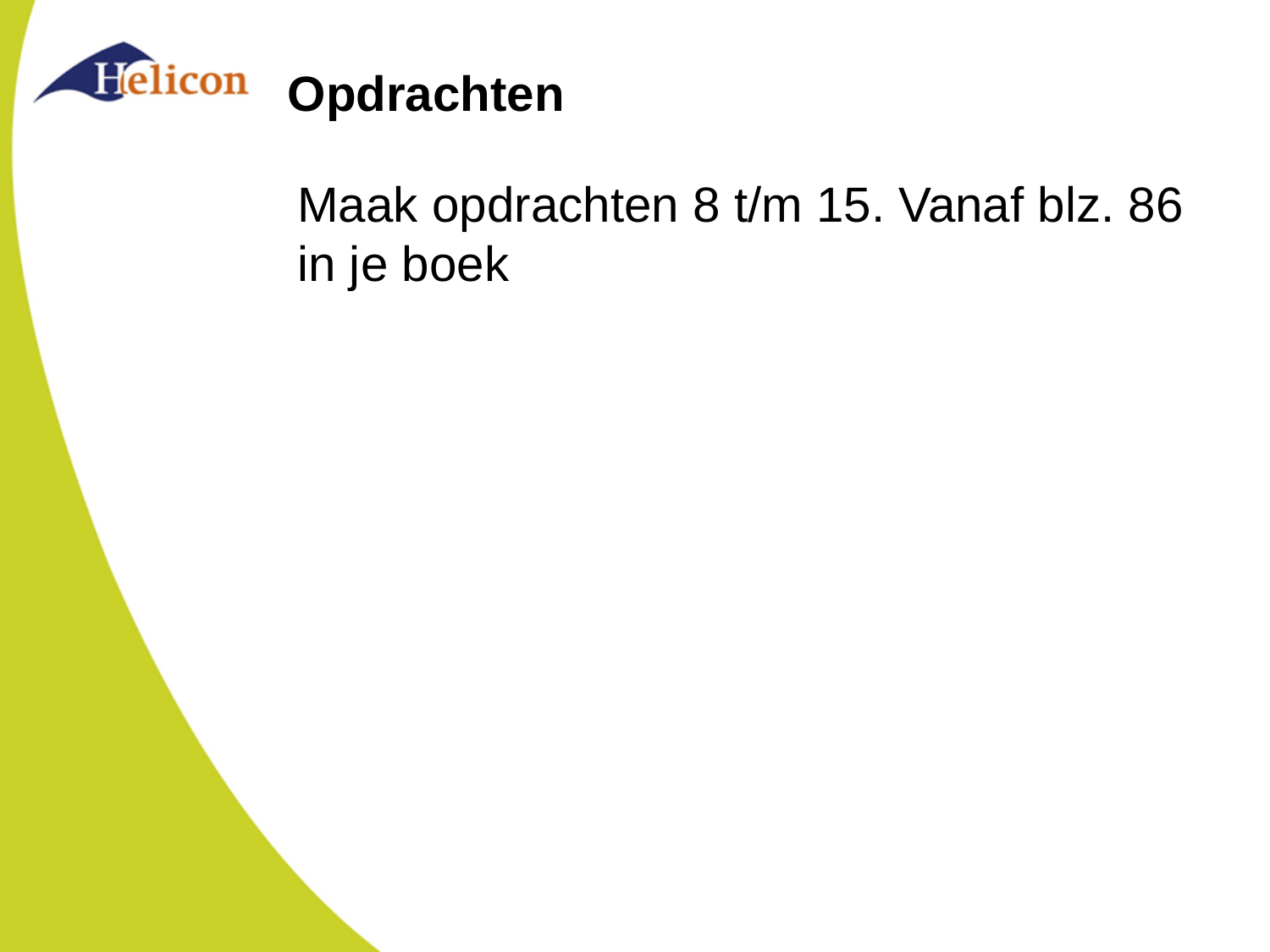

# Opdrachten
Maak opdrachten 8 t/m 15. Vanaf blz. 86 in je boek